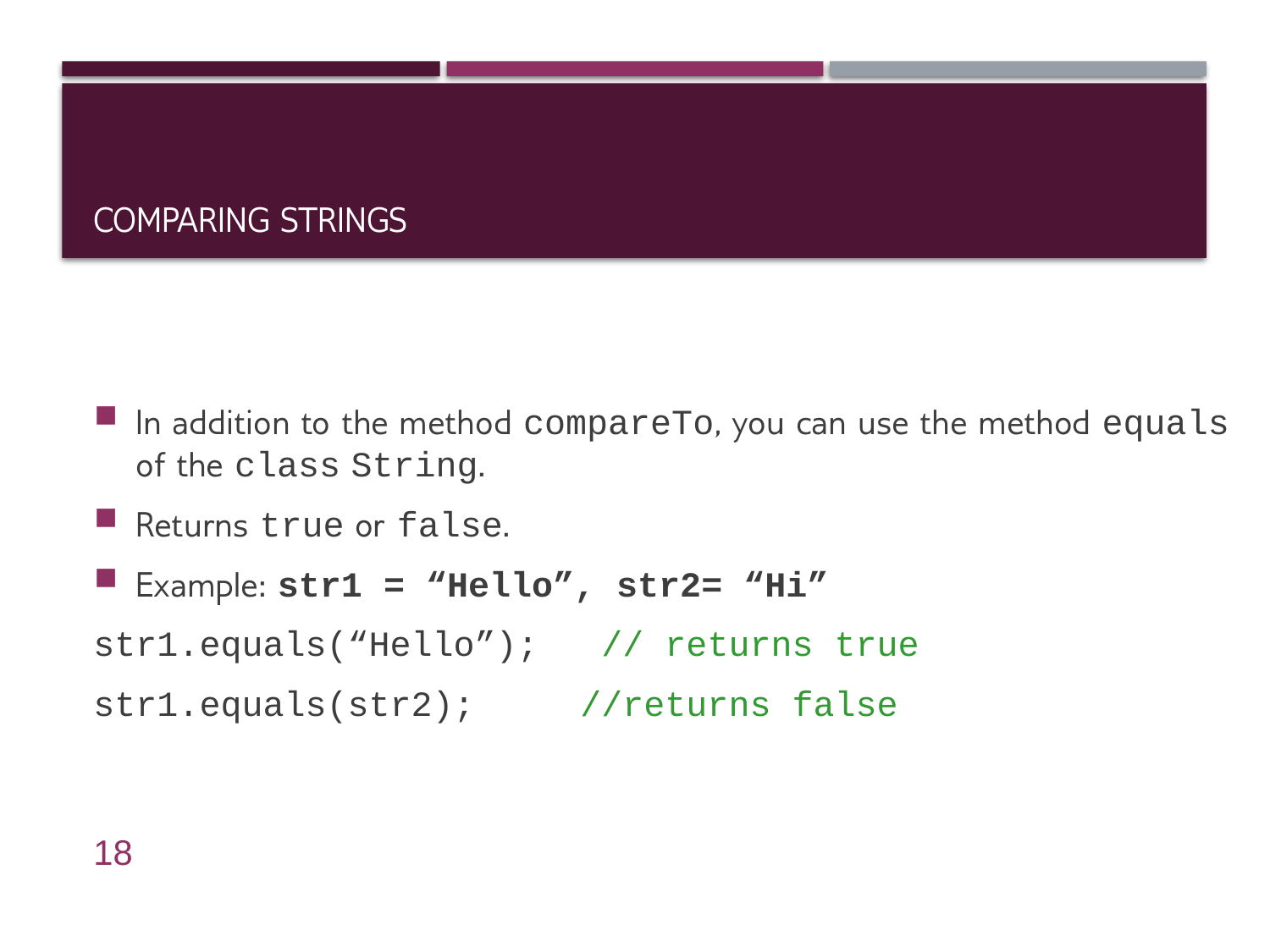

# Comparing Strings
In addition to the method compareTo, you can use the method equals of the class String.
Returns true or false.
Example: str1 = “Hello”, str2= “Hi”
str1.equals(“Hello”);   // returns true
str1.equals(str2);     //returns false
18